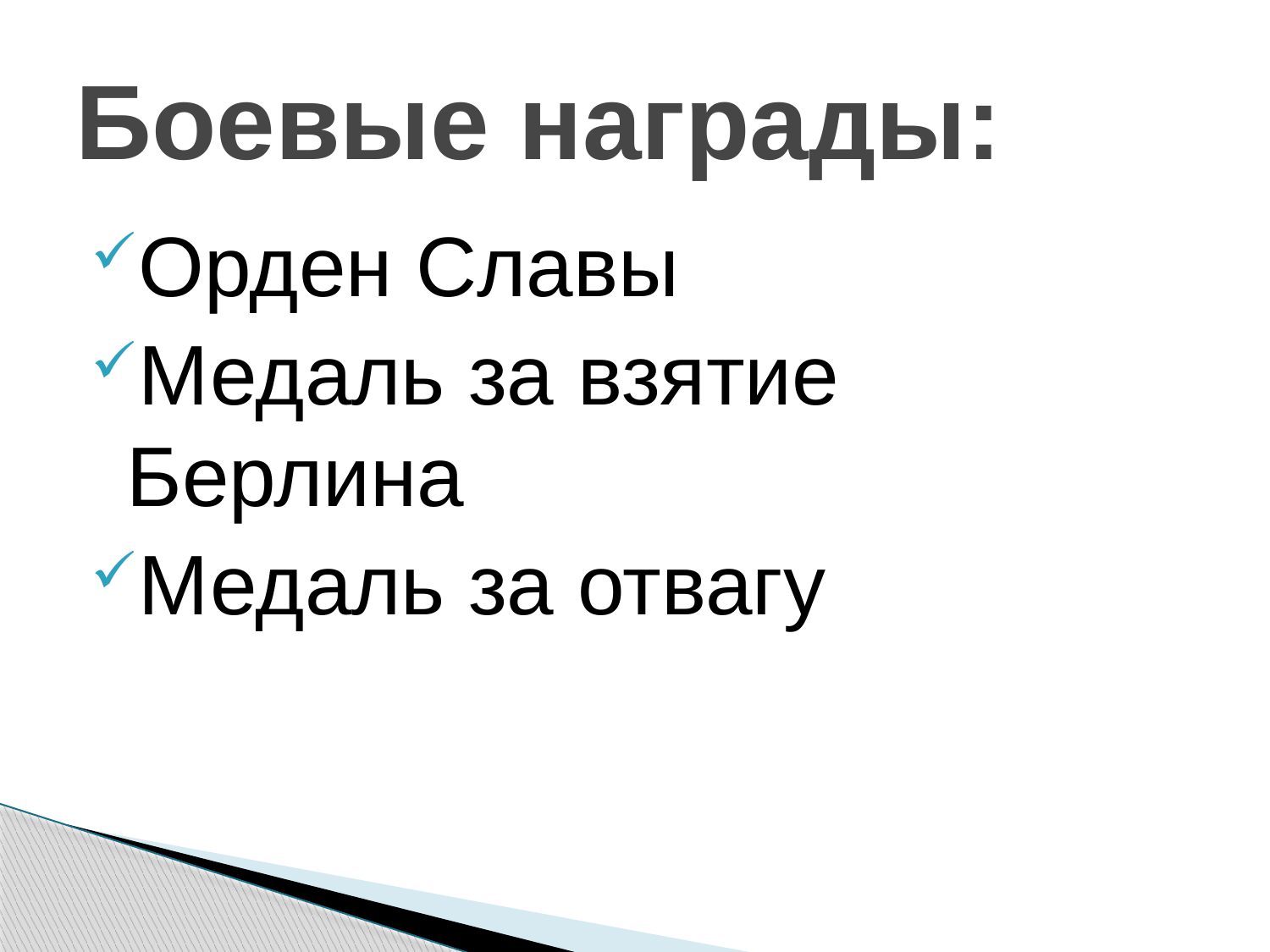

# Боевые награды:
Орден Славы
Медаль за взятие Берлина
Медаль за отвагу